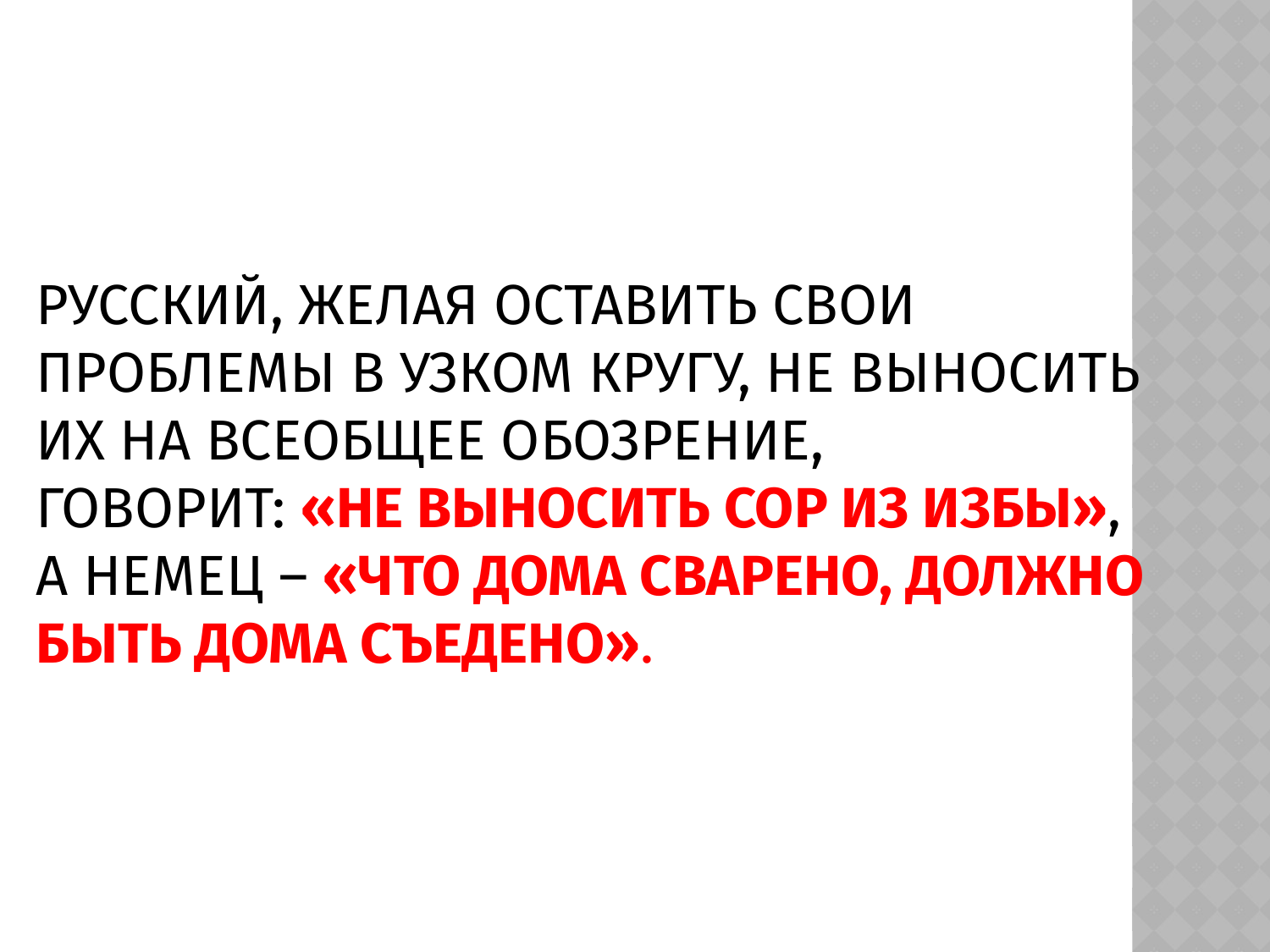

# Русский, желая оставить свои проблемы в узком кругу, не выносить их на всеобщее обозрение, говорит: «Не выносить сор из избы», а немец – «Что дома сварено, должно быть дома съедено».